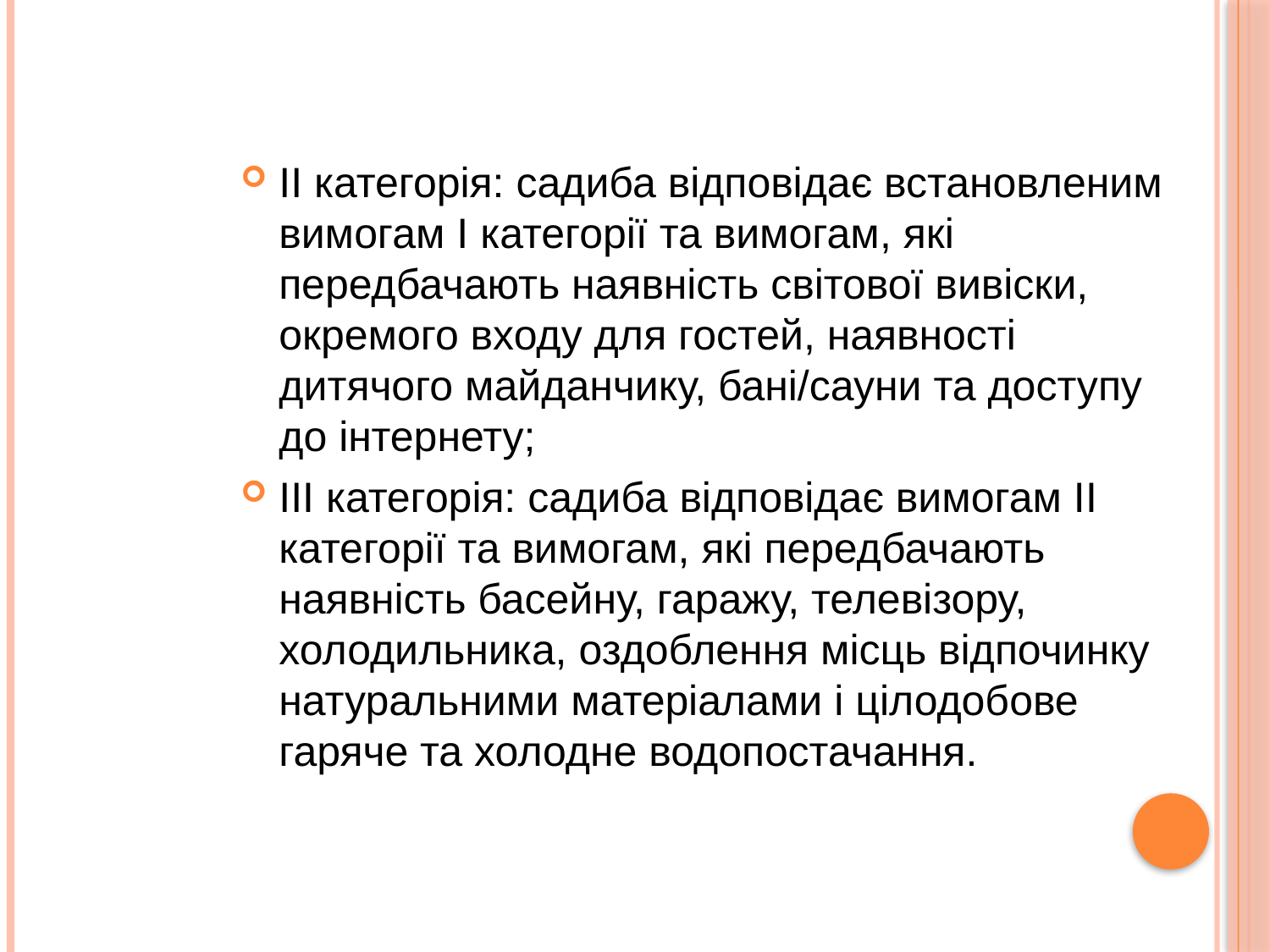

ІІ категорія: садиба відповідає встановленим вимогам І категорії та вимогам, які передбачають наявність світової вивіски, окремого входу для гостей, наявності дитячого майданчику, бані/сауни та доступу до інтернету;
ІІІ категорія: садиба відповідає вимогам ІІ категорії та вимогам, які передбачають наявність басейну, гаражу, телевізору, холодильника, оздоблення місць відпочинку натуральними матеріалами і цілодобове гаряче та холодне водопостачання.